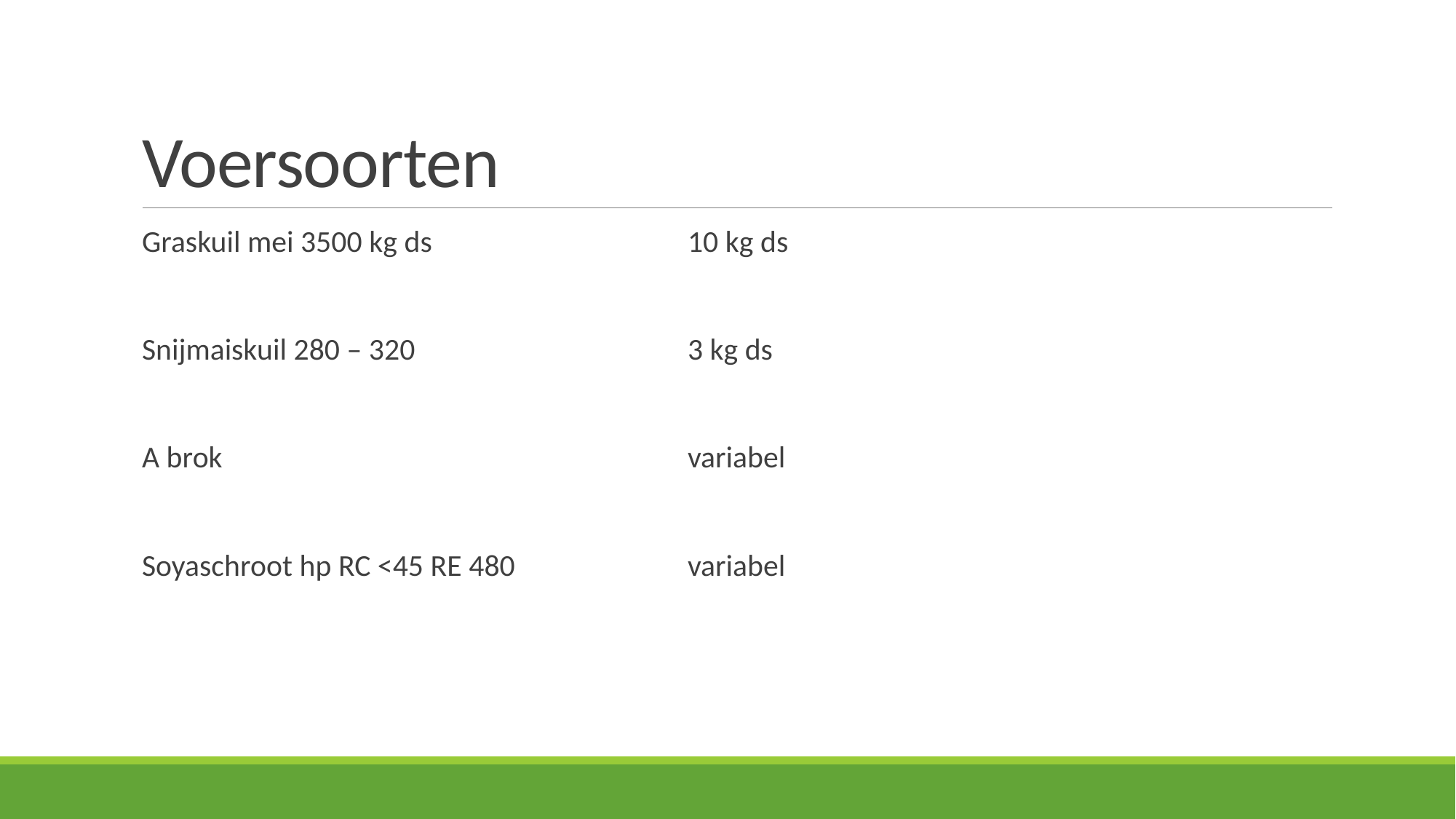

# Voersoorten
Graskuil mei 3500 kg ds			10 kg ds

Snijmaiskuil 280 – 320			3 kg ds

A brok 					variabel

Soyaschroot hp RC <45 RE 480		variabel